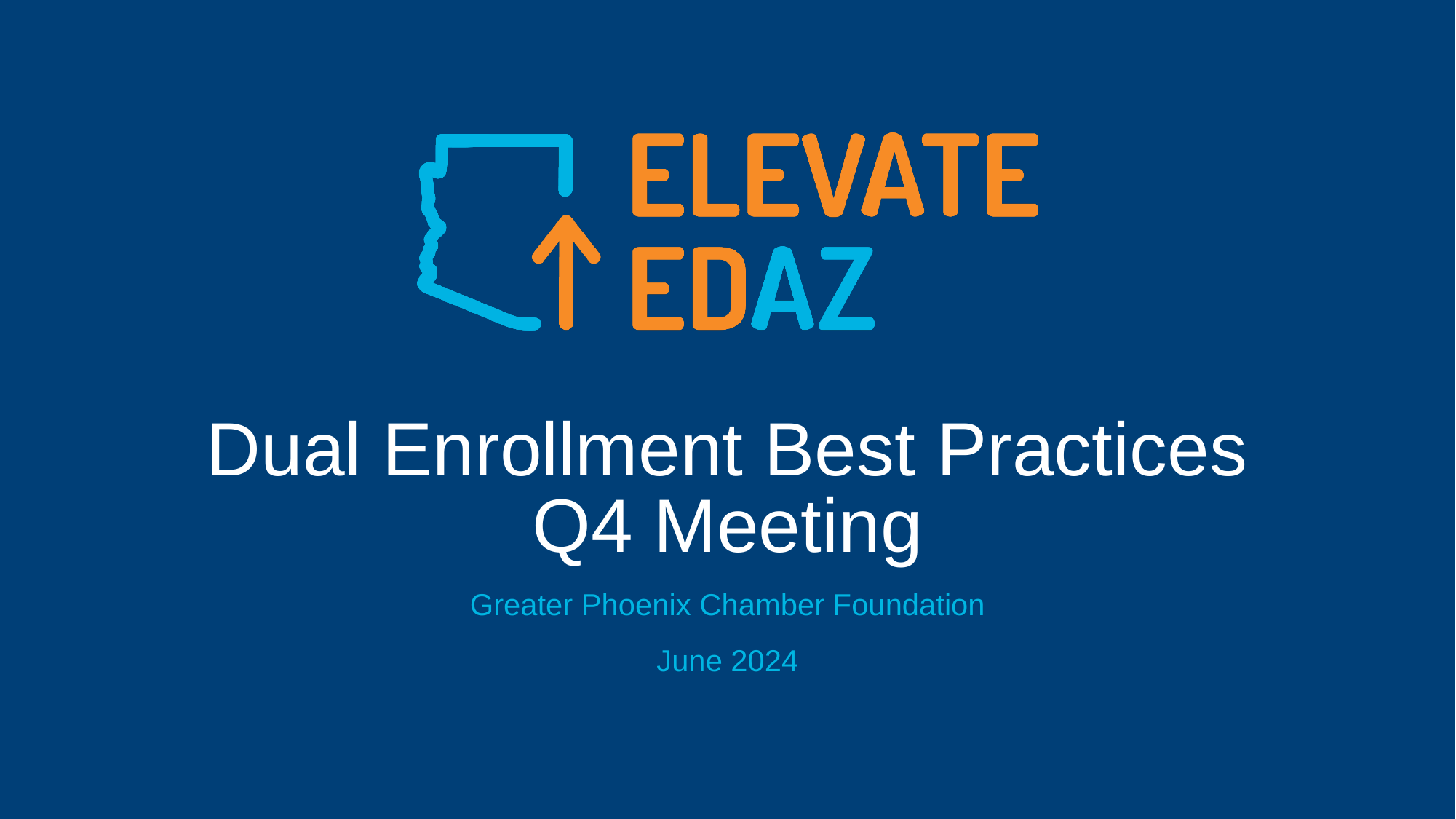

# Dual Enrollment Best Practices Q4 Meeting
Greater Phoenix Chamber Foundation
June 2024